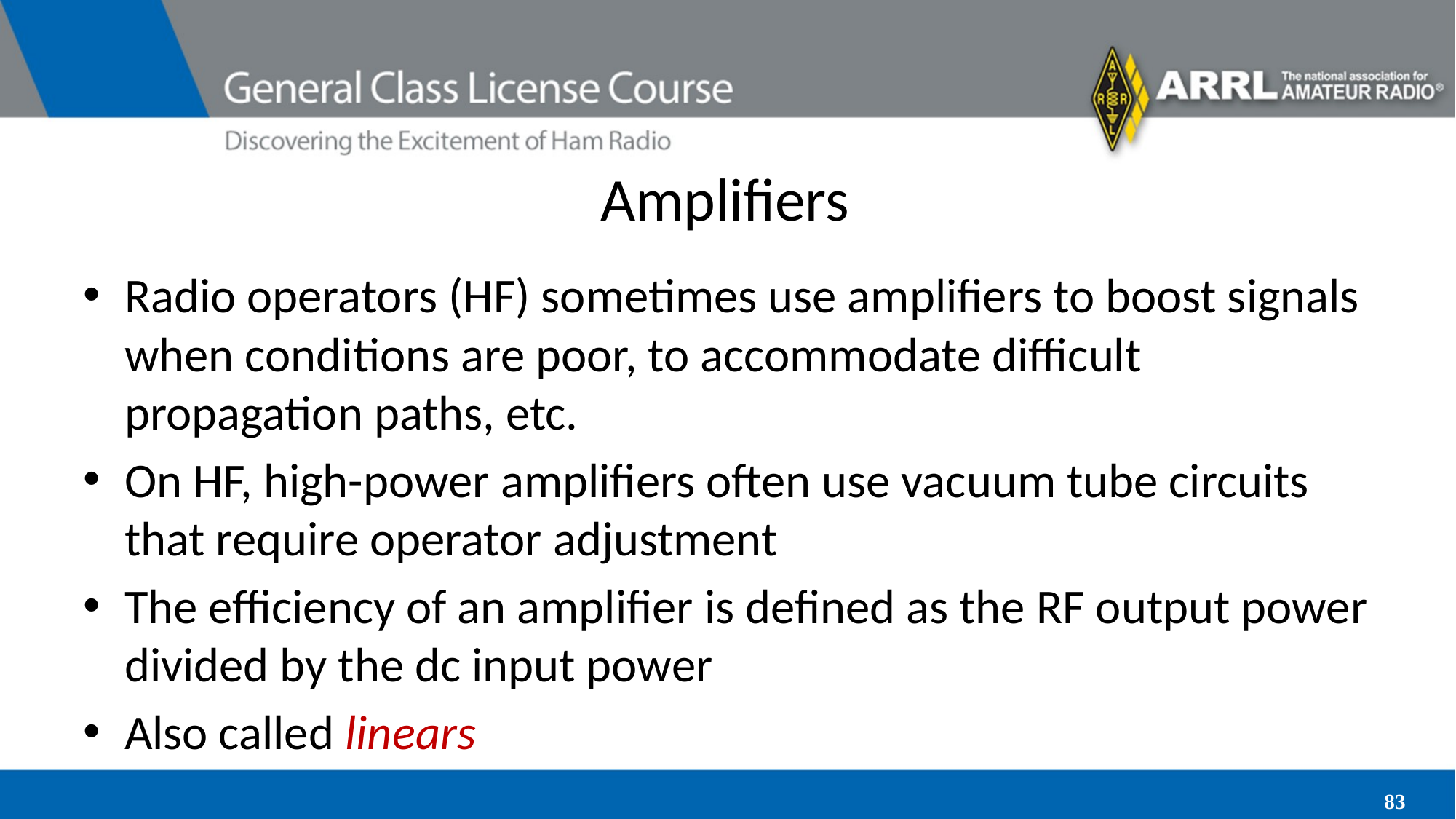

# Amplifiers
Radio operators (HF) sometimes use amplifiers to boost signals when conditions are poor, to accommodate difficult propagation paths, etc.
On HF, high-power amplifiers often use vacuum tube circuits that require operator adjustment
The efficiency of an amplifier is defined as the RF output power divided by the dc input power
Also called linears